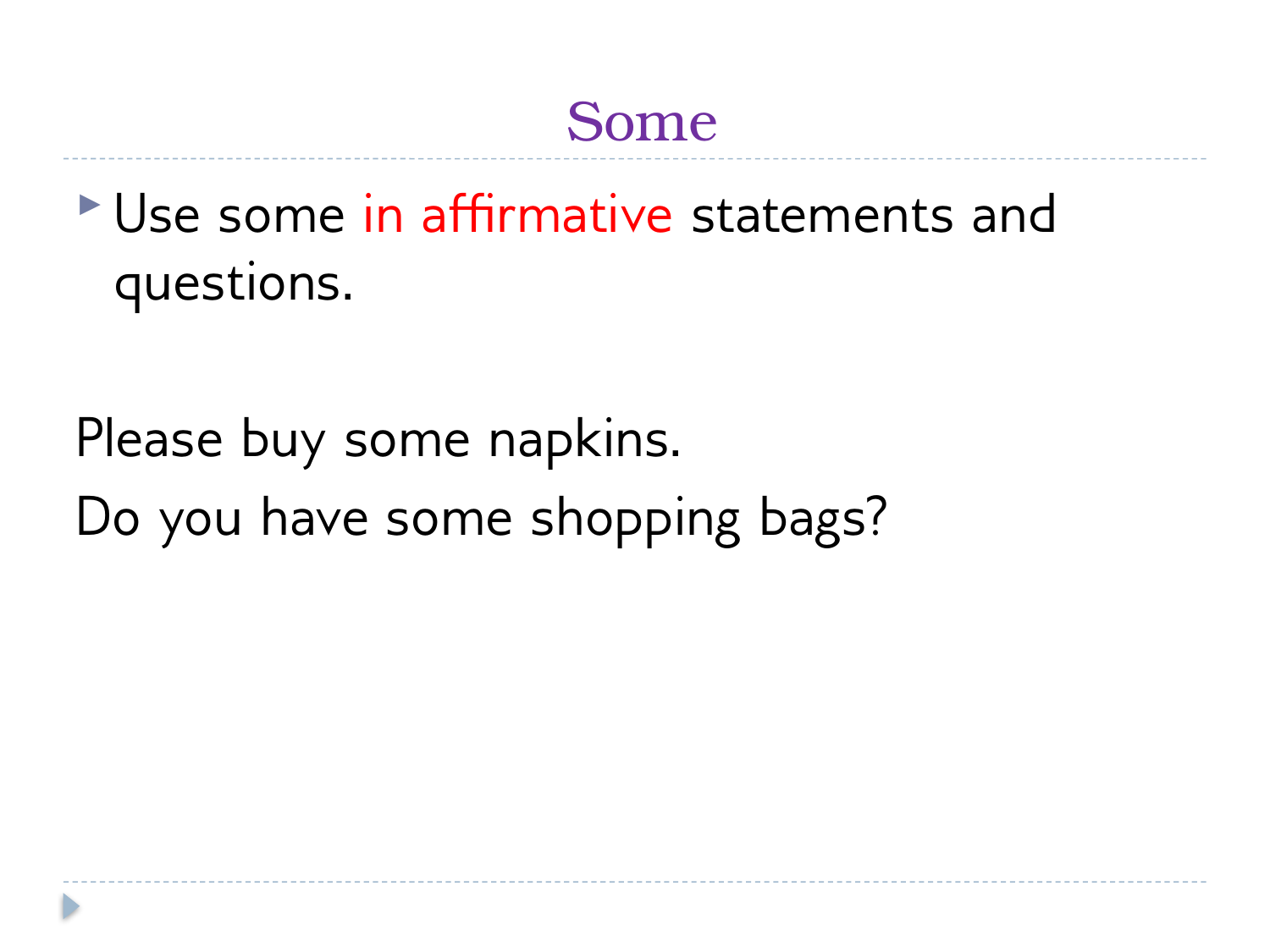

# Some
Use some in affirmative statements and questions.

Please buy some napkins.
Do you have some shopping bags?